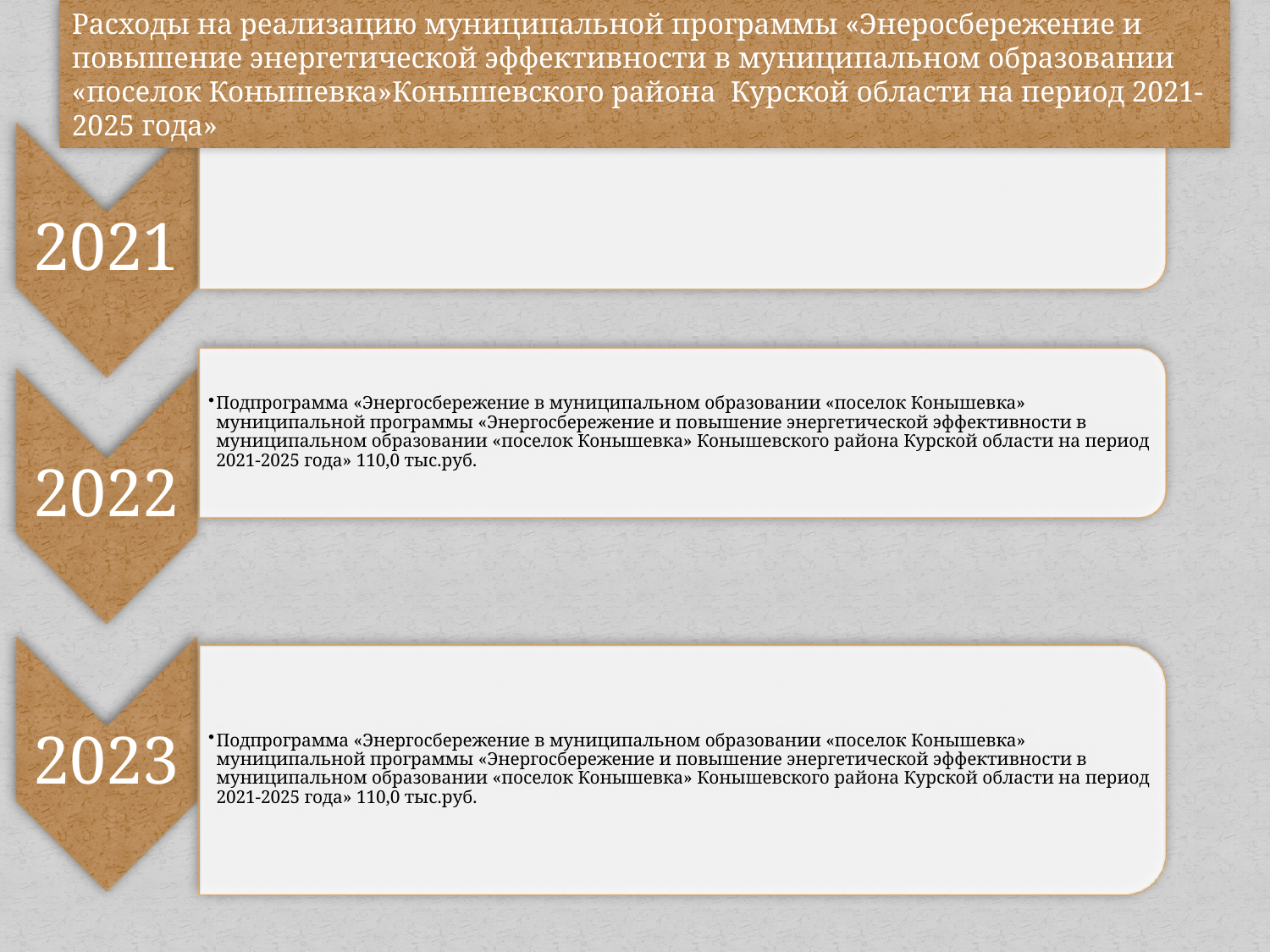

Расходы на реализацию муниципальной программы «Энеросбережение и повышение энергетической эффективности в муниципальном образовании «поселок Конышевка»Конышевского района  Курской области на период 2021-2025 года»
2021

2022
Подпрограмма «Энергосбережение в муниципальном образовании «поселок Конышевка» муниципальной программы «Энергосбережение и повышение энергетической эффективности в муниципальном образовании «поселок Конышевка» Конышевского района Курской области на период 2021-2025 года» 110,0 тыс.руб.
2023
Подпрограмма «Энергосбережение в муниципальном образовании «поселок Конышевка» муниципальной программы «Энергосбережение и повышение энергетической эффективности в муниципальном образовании «поселок Конышевка» Конышевского района Курской области на период 2021-2025 года» 110,0 тыс.руб.